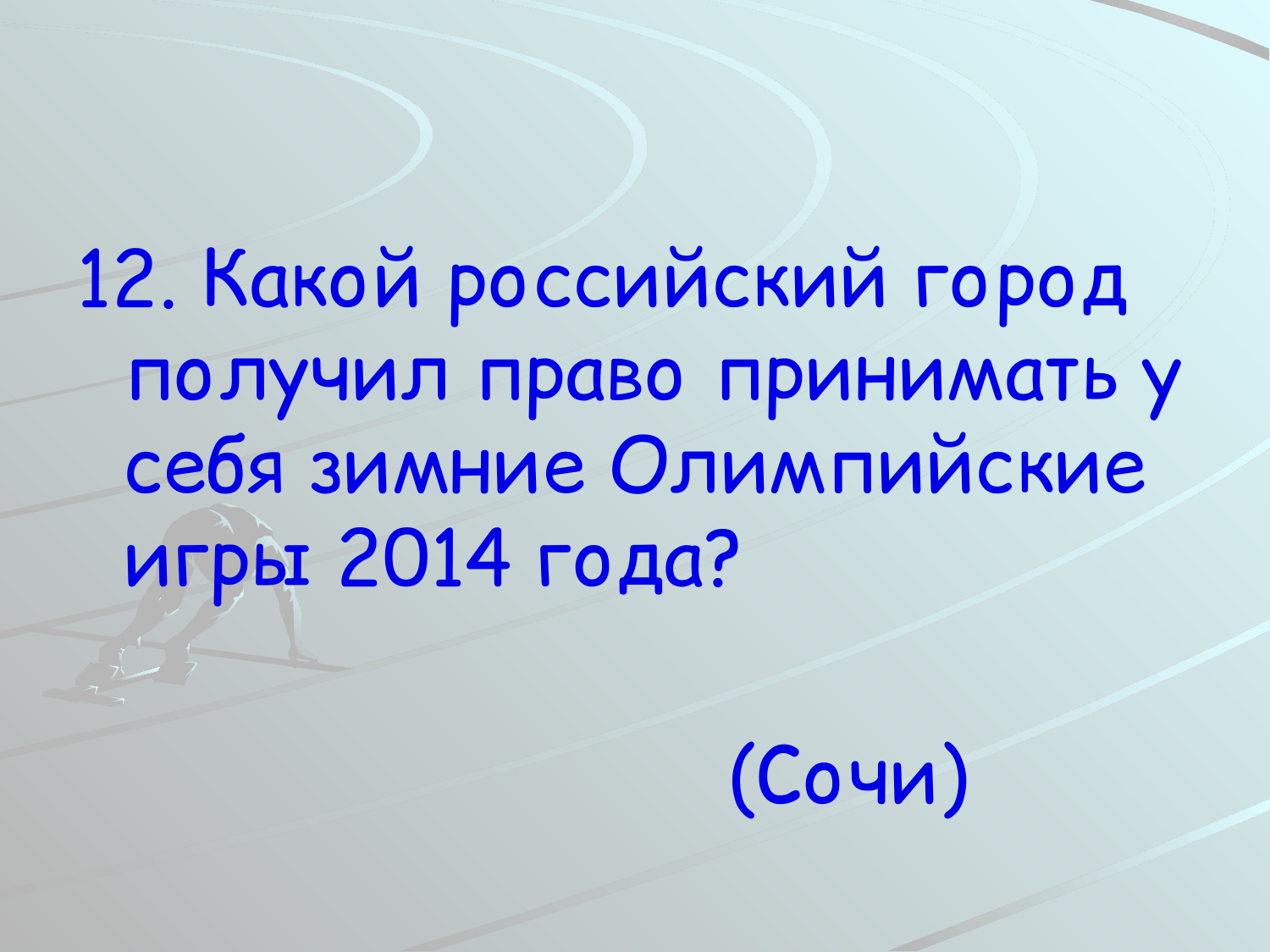

12. Какой российский город получил право принимать у себя зимние Олимпийские игры 2014 года?

                            (Сочи)